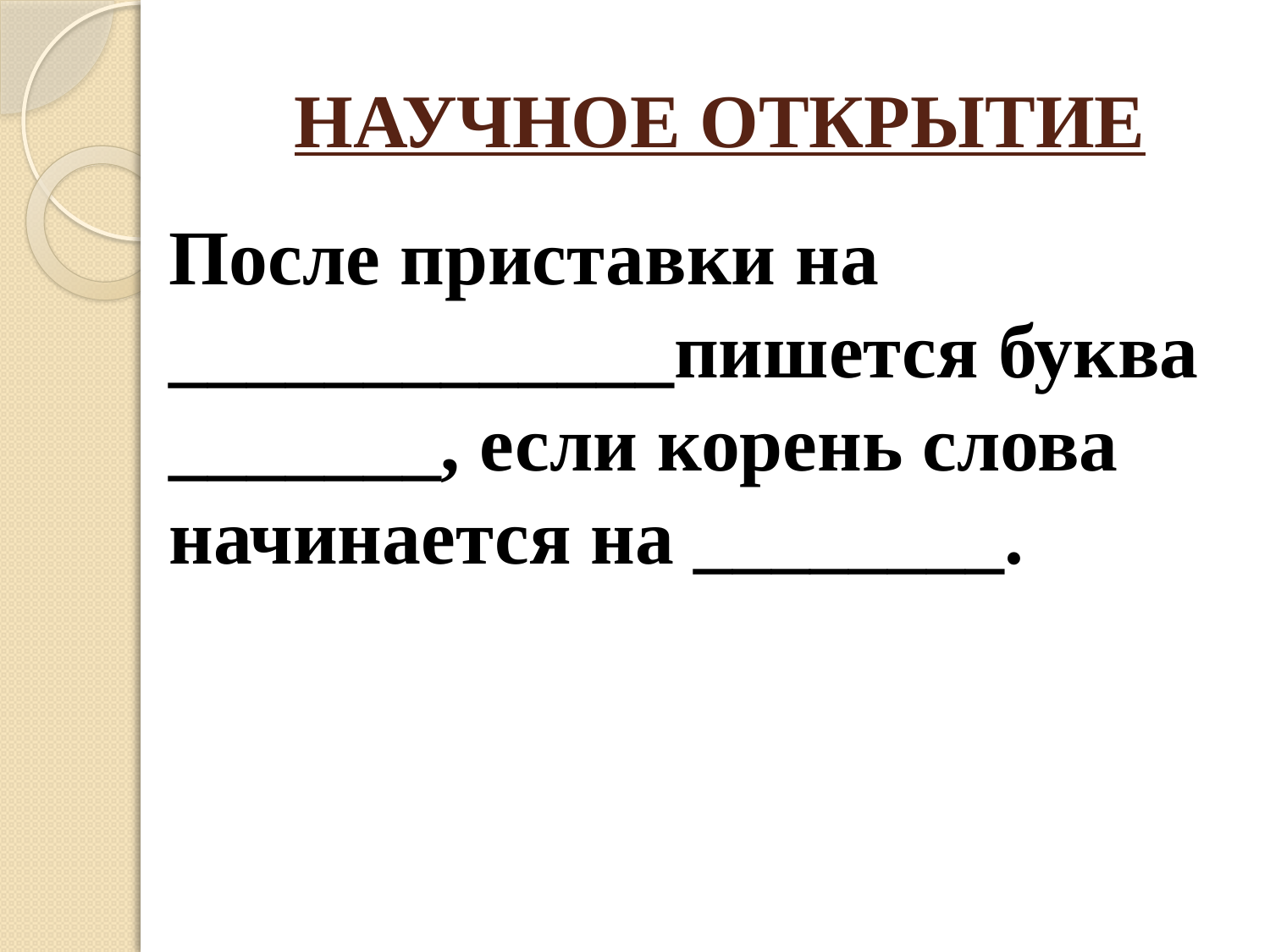

# НАУЧНОЕ ОТКРЫТИЕ
После приставки на _____________пишется буква _______, если корень слова начинается на ________.